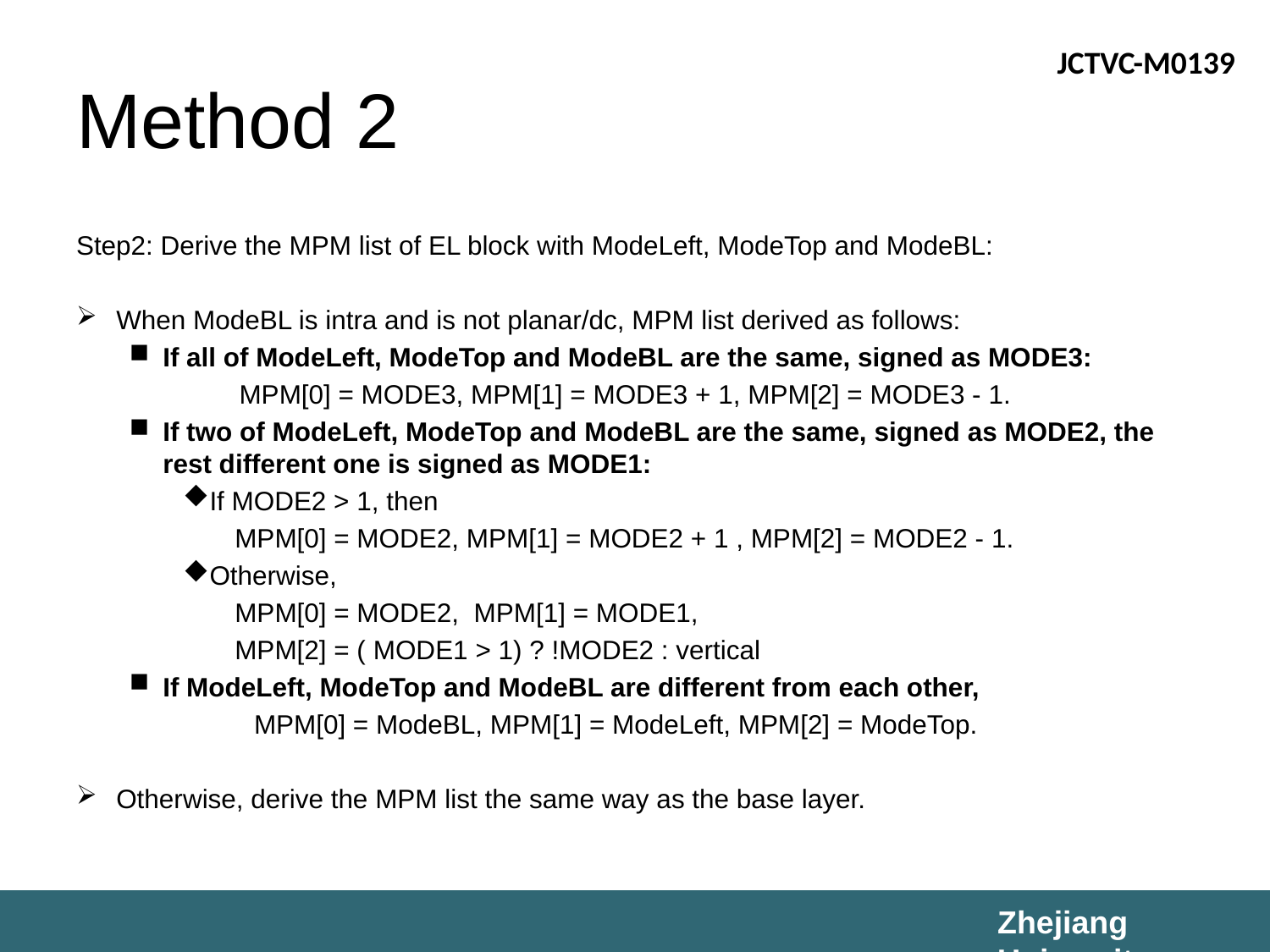

# Method 2
Step2: Derive the MPM list of EL block with ModeLeft, ModeTop and ModeBL:

When ModeBL is intra and is not planar/dc, MPM list derived as follows:
If all of ModeLeft, ModeTop and ModeBL are the same, signed as MODE3:
                      MPM[0] = MODE3, MPM[1] = MODE3 + 1, MPM[2] = MODE3 - 1.
If two of ModeLeft, ModeTop and ModeBL are the same, signed as MODE2, the rest different one is signed as MODE1:
If MODE2 > 1, then
       MPM[0] = MODE2, MPM[1] = MODE2 + 1 , MPM[2] = MODE2 - 1.
Otherwise,
       MPM[0] = MODE2,  MPM[1] = MODE1,
       MPM[2] = ( MODE1 > 1) ? !MODE2 : vertical
If ModeLeft, ModeTop and ModeBL are different from each other,
                        MPM[0] = ModeBL, MPM[1] = ModeLeft, MPM[2] = ModeTop.

Otherwise, derive the MPM list the same way as the base layer.